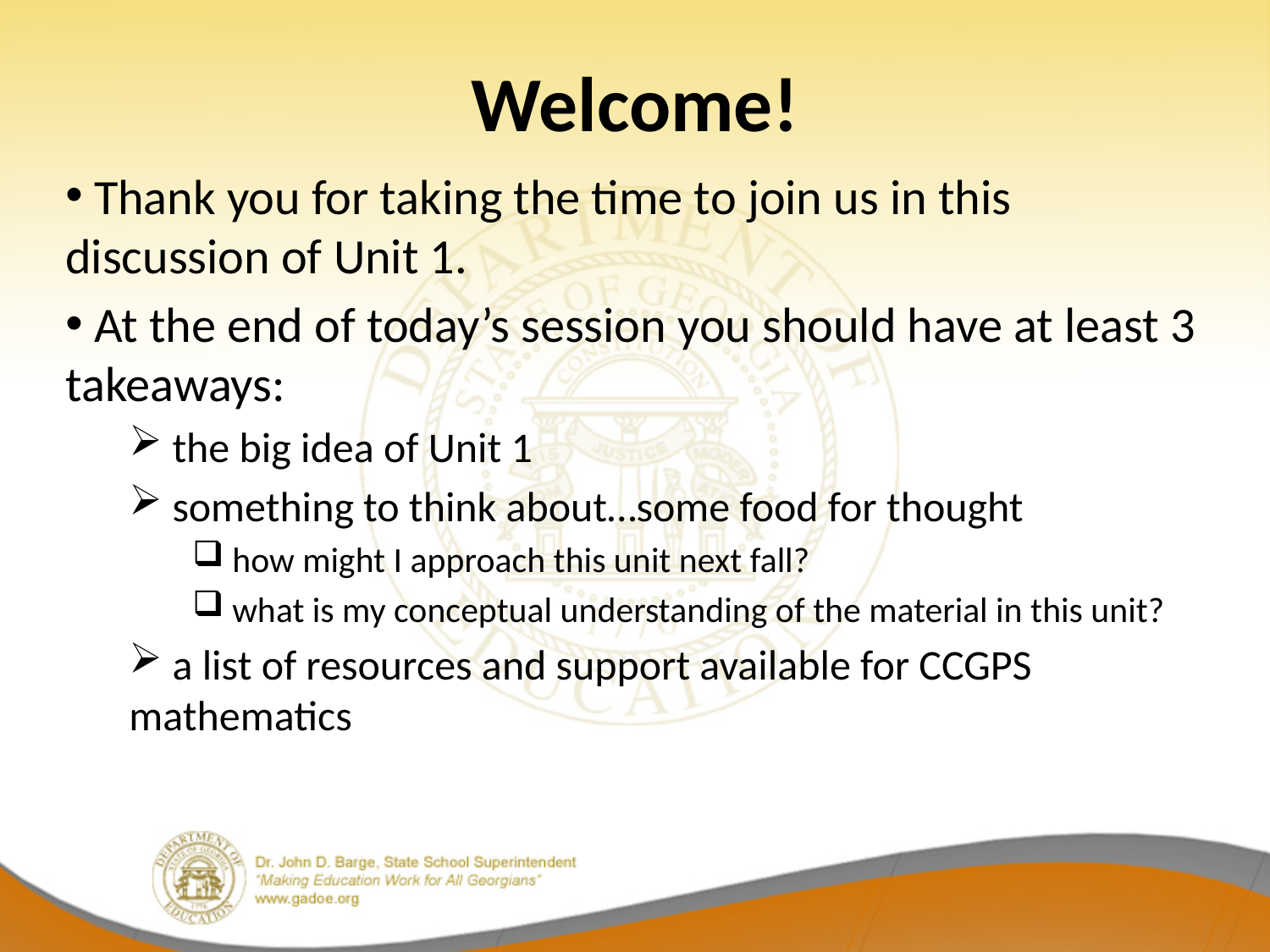

# Welcome!
 Thank you for taking the time to join us in this discussion of Unit 1.
 At the end of today’s session you should have at least 3 takeaways:
 the big idea of Unit 1
 something to think about…some food for thought
 how might I approach this unit next fall?
 what is my conceptual understanding of the material in this unit?
 a list of resources and support available for CCGPS mathematics